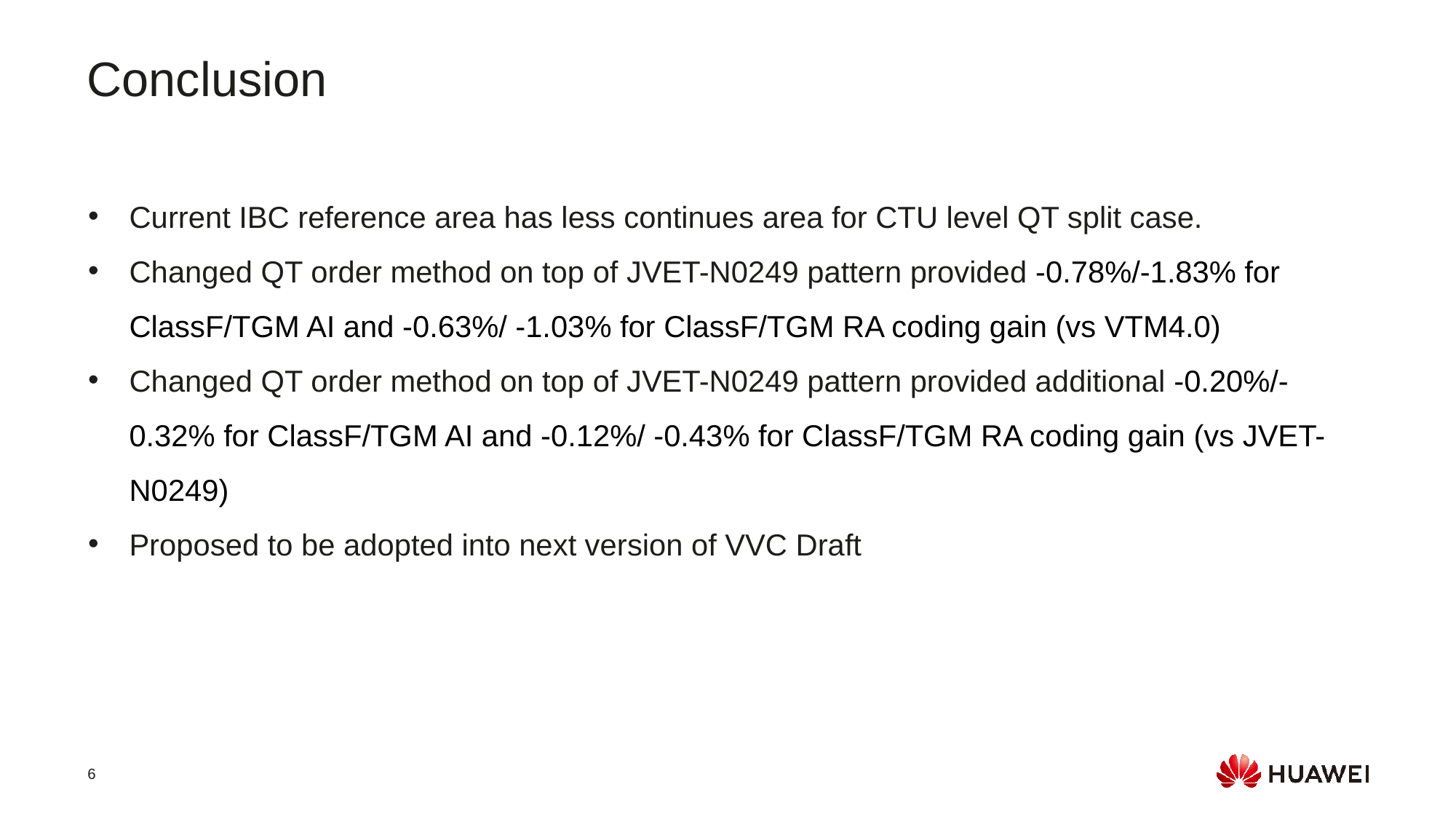

Conclusion
Current IBC reference area has less continues area for CTU level QT split case.
Changed QT order method on top of JVET-N0249 pattern provided -0.78%/-1.83% for ClassF/TGM AI and -0.63%/ -1.03% for ClassF/TGM RA coding gain (vs VTM4.0)
Changed QT order method on top of JVET-N0249 pattern provided additional -0.20%/-0.32% for ClassF/TGM AI and -0.12%/ -0.43% for ClassF/TGM RA coding gain (vs JVET-N0249)
Proposed to be adopted into next version of VVC Draft